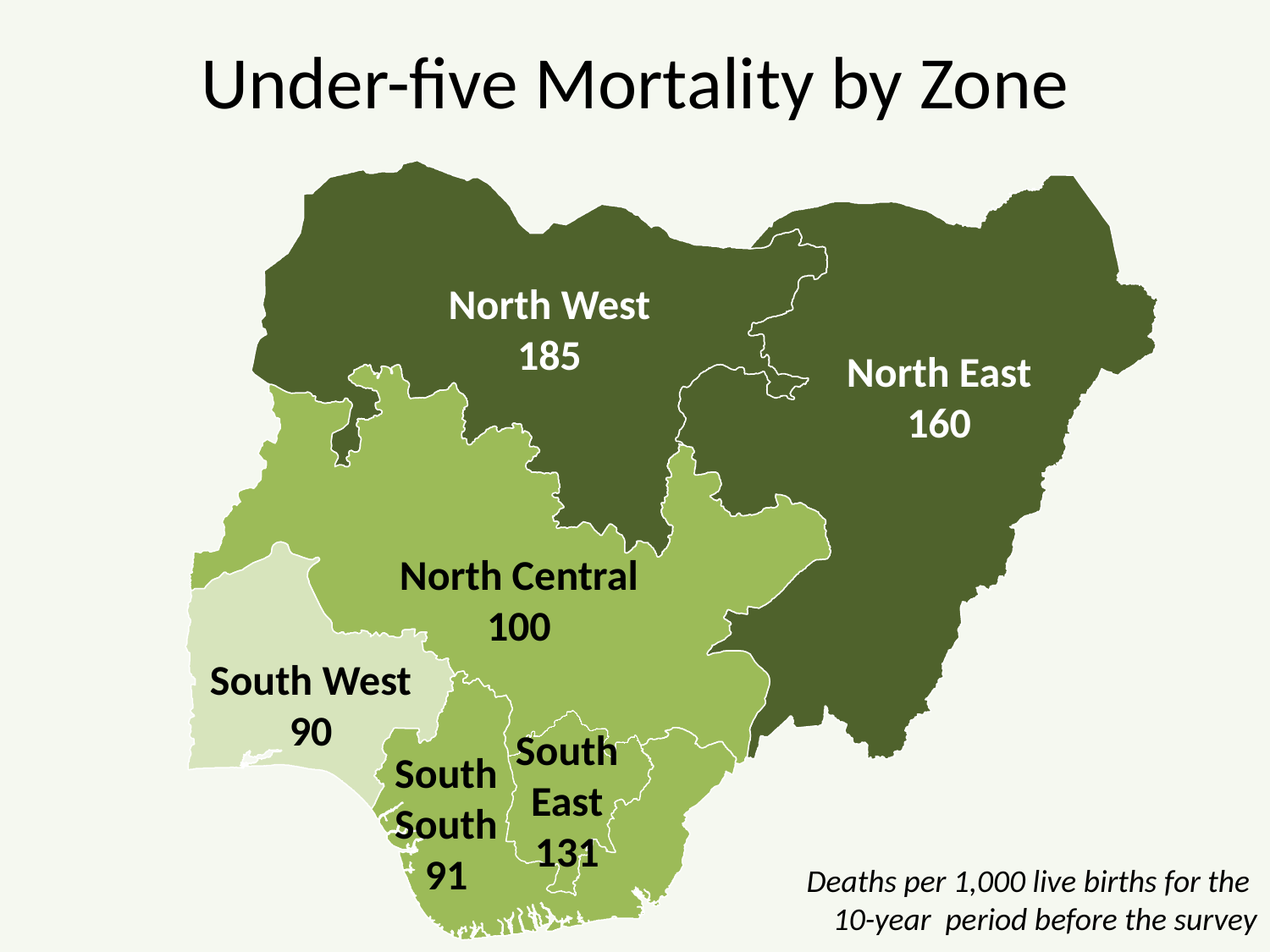

# Under-five Mortality by Zone

North West
185
North East
160
North Central
100
South West
90
South
East
131
South
South
91
Deaths per 1,000 live births for the
10-year  period before the survey